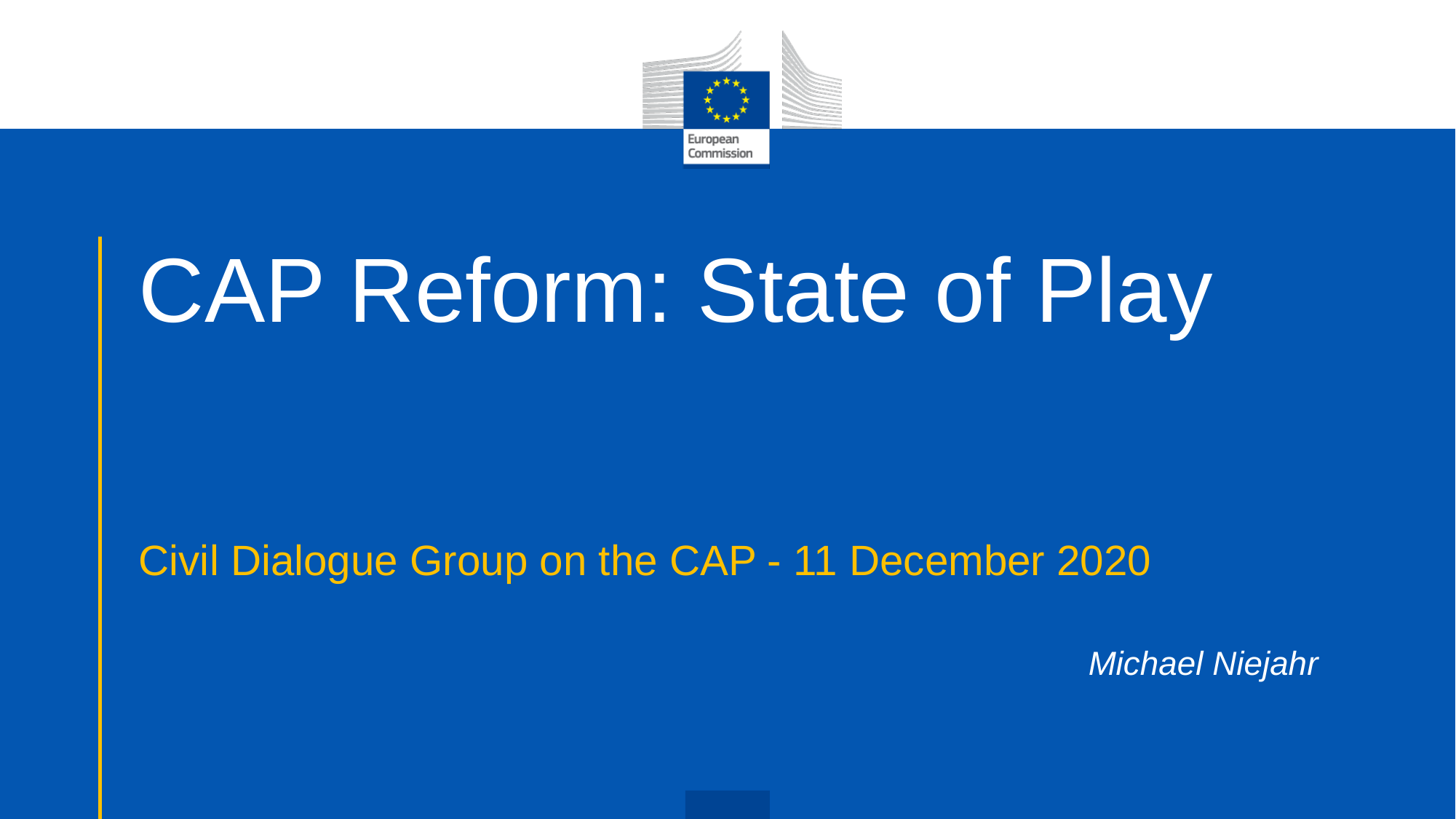

# CAP Reform: State of Play
Civil Dialogue Group on the CAP - 11 December 2020
Michael Niejahr